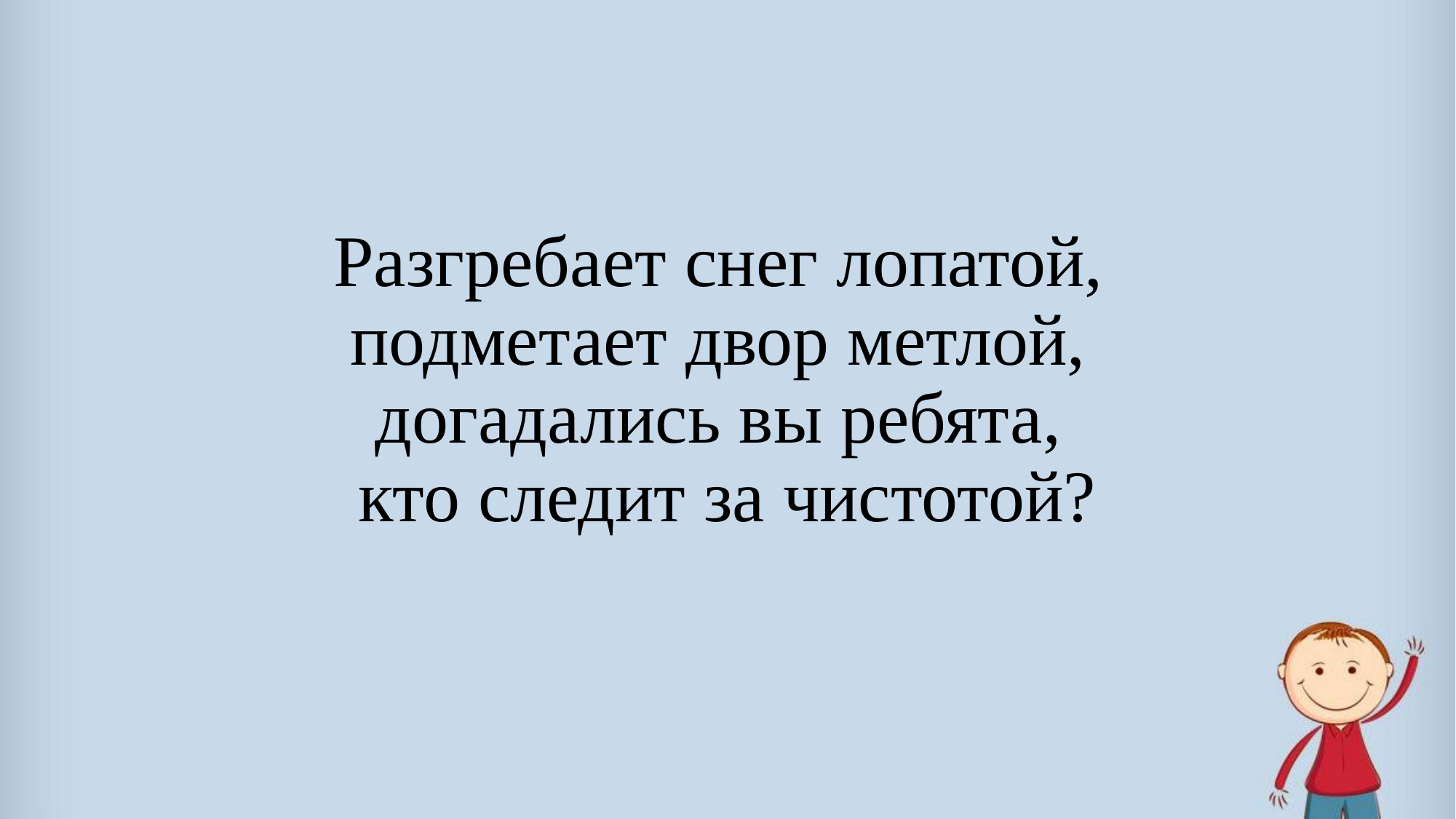

#
Разгребает снег лопатой, 
подметает двор метлой, 
догадались вы ребята, 
кто следит за чистотой?